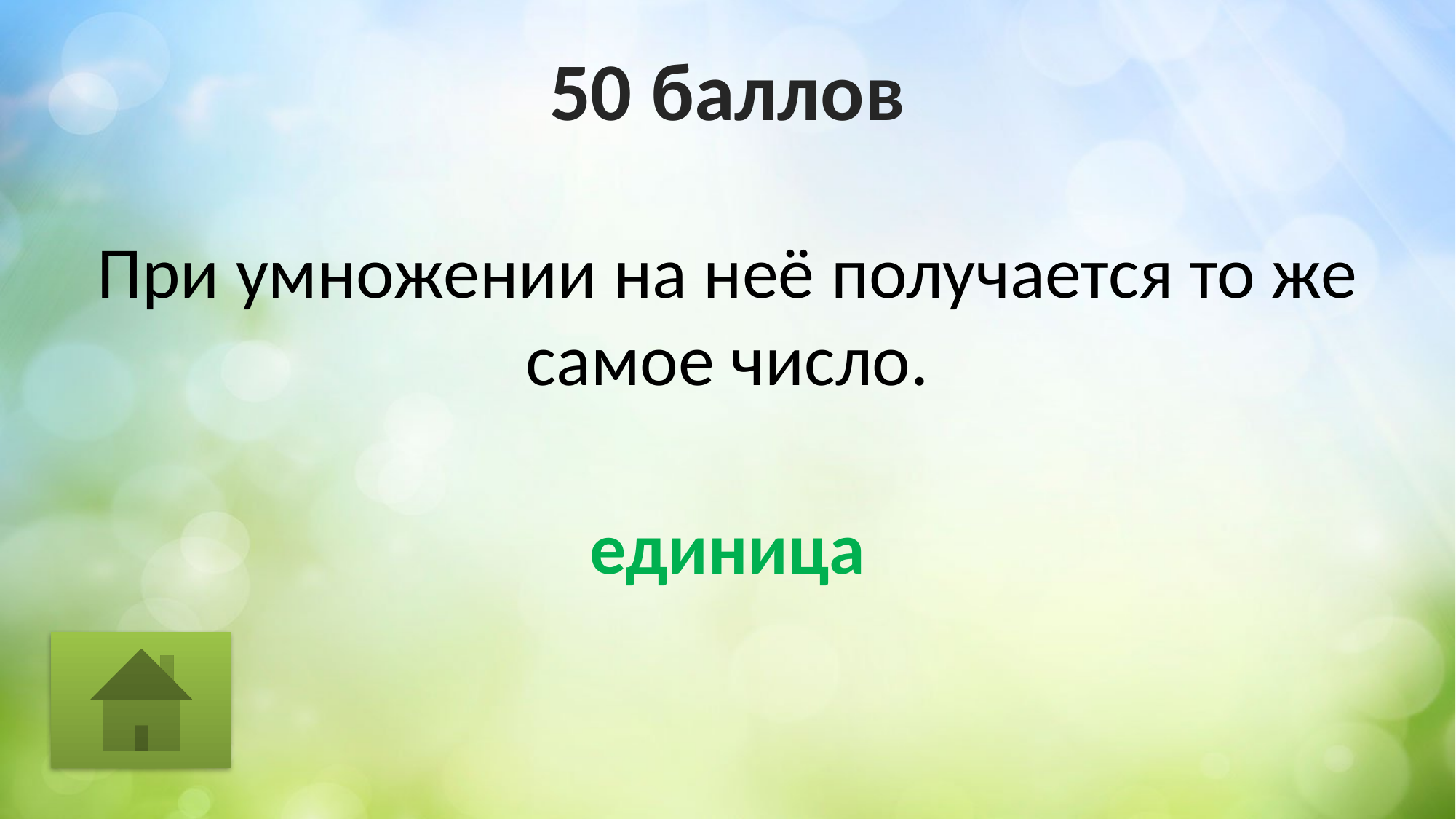

# 50 баллов
При умножении на неё получается то же самое число.
единица